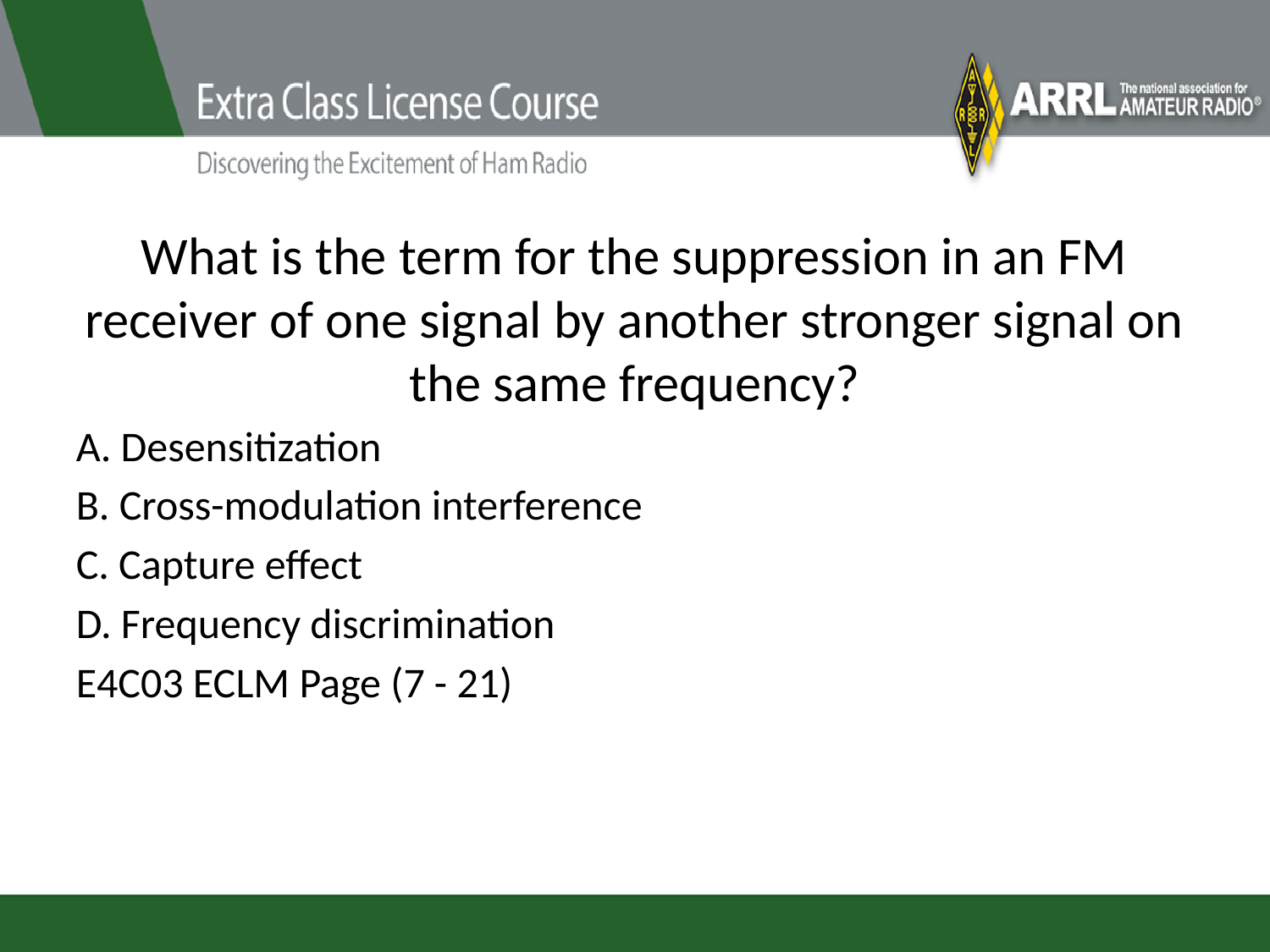

# What is the term for the suppression in an FM receiver of one signal by another stronger signal on the same frequency?
A. Desensitization
B. Cross-modulation interference
C. Capture effect
D. Frequency discrimination
E4C03 ECLM Page (7 - 21)